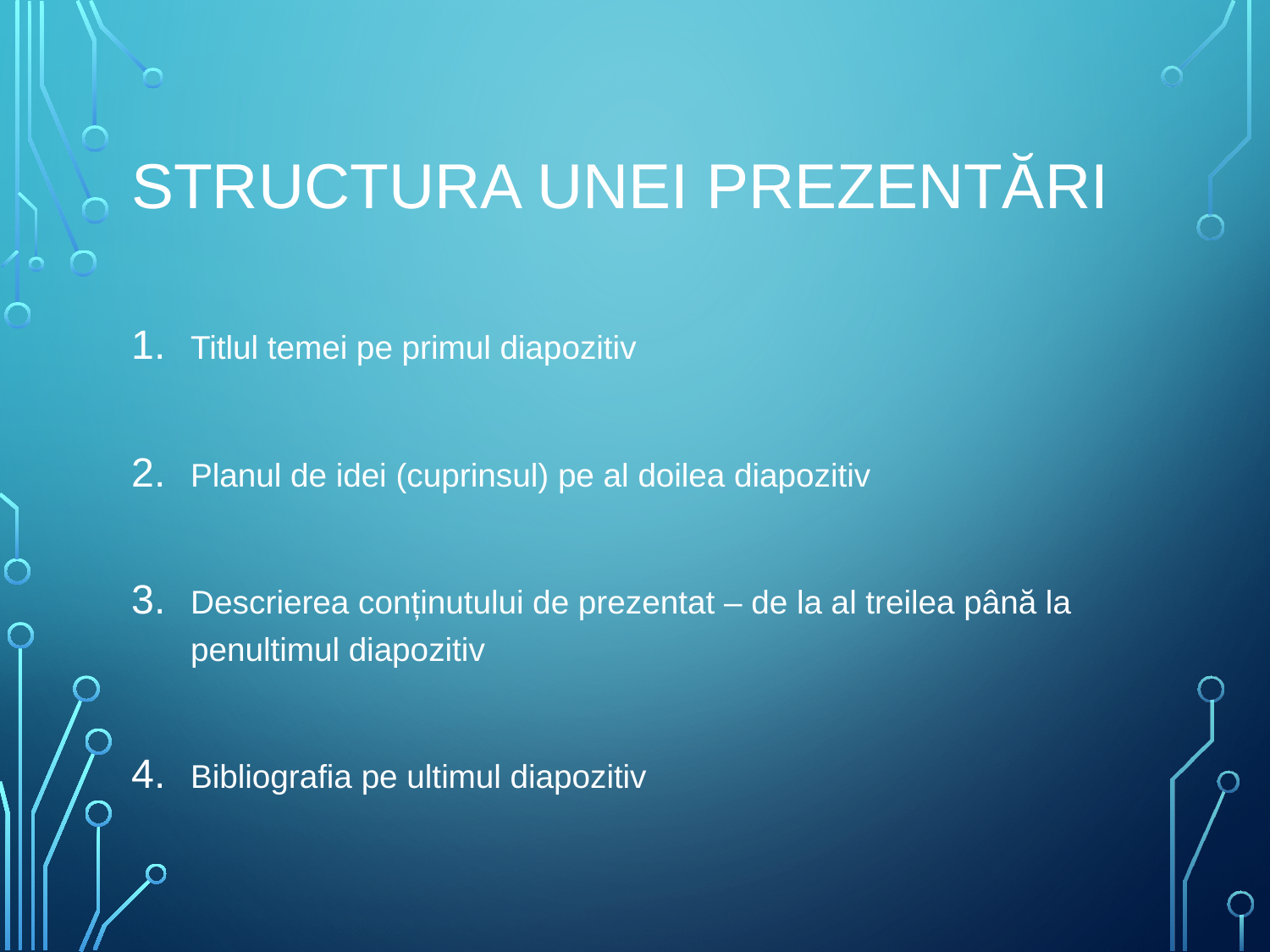

# Structura unei prezentări
Titlul temei pe primul diapozitiv

Planul de idei (cuprinsul) pe al doilea diapozitiv

Descrierea conținutului de prezentat – de la al treilea până la penultimul diapozitiv

Bibliografia pe ultimul diapozitiv